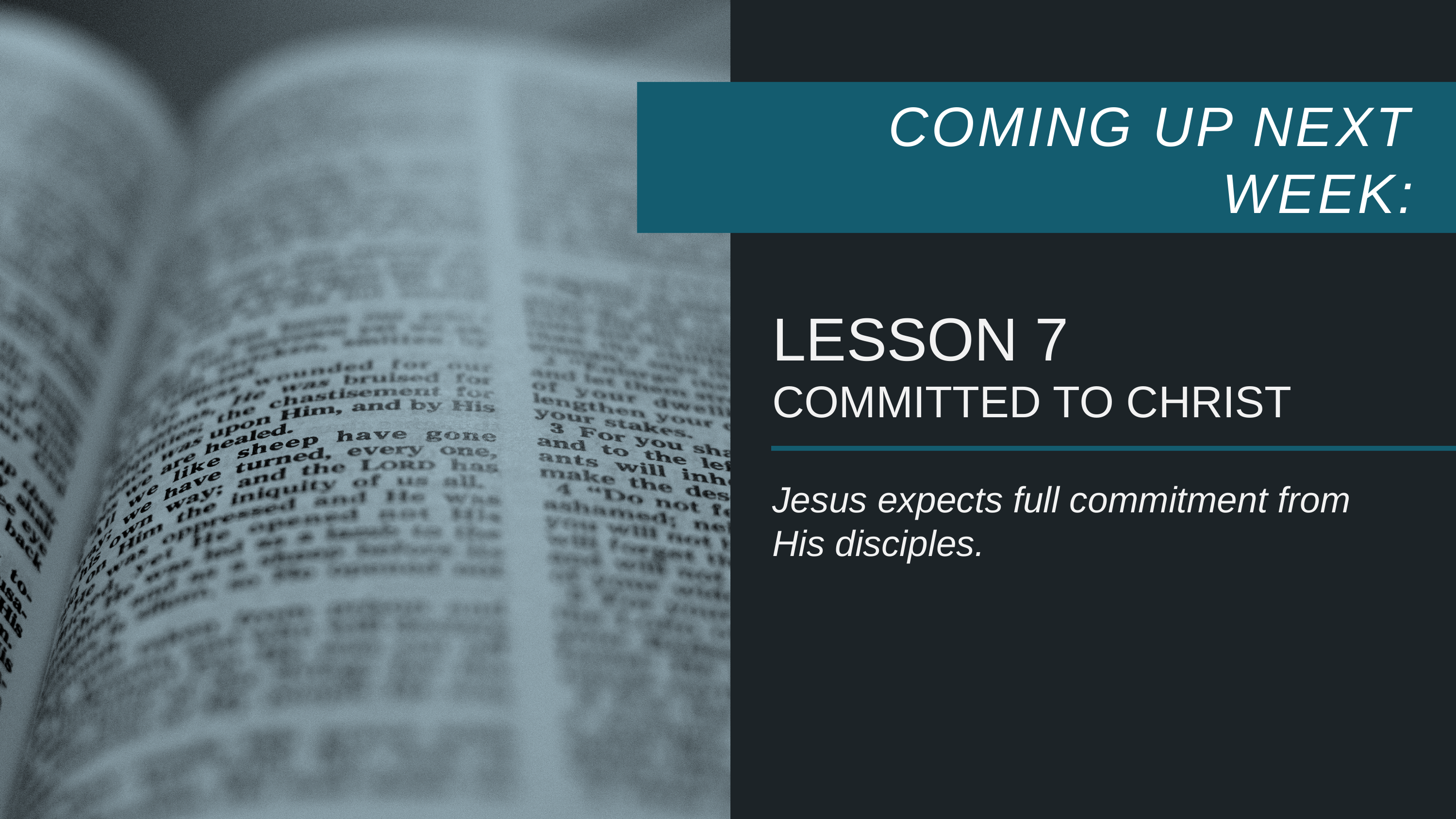

LESSON 7
COMMITTED TO CHRIST
Jesus expects full commitment from His disciples.